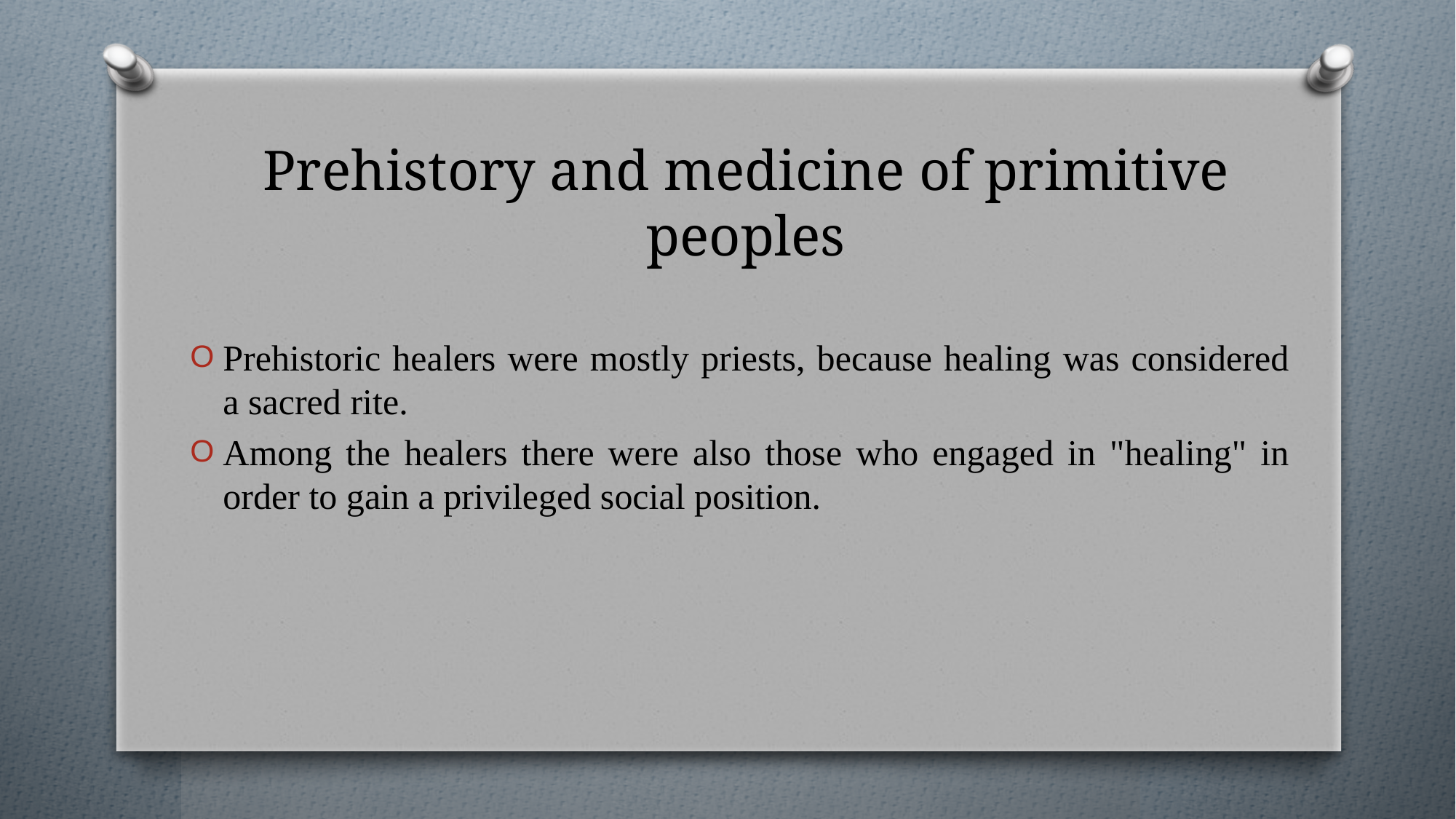

# Prehistory and medicine of primitive peoples
Prehistoric healers were mostly priests, because healing was considered a sacred rite.
Among the healers there were also those who engaged in "healing" in order to gain a privileged social position.